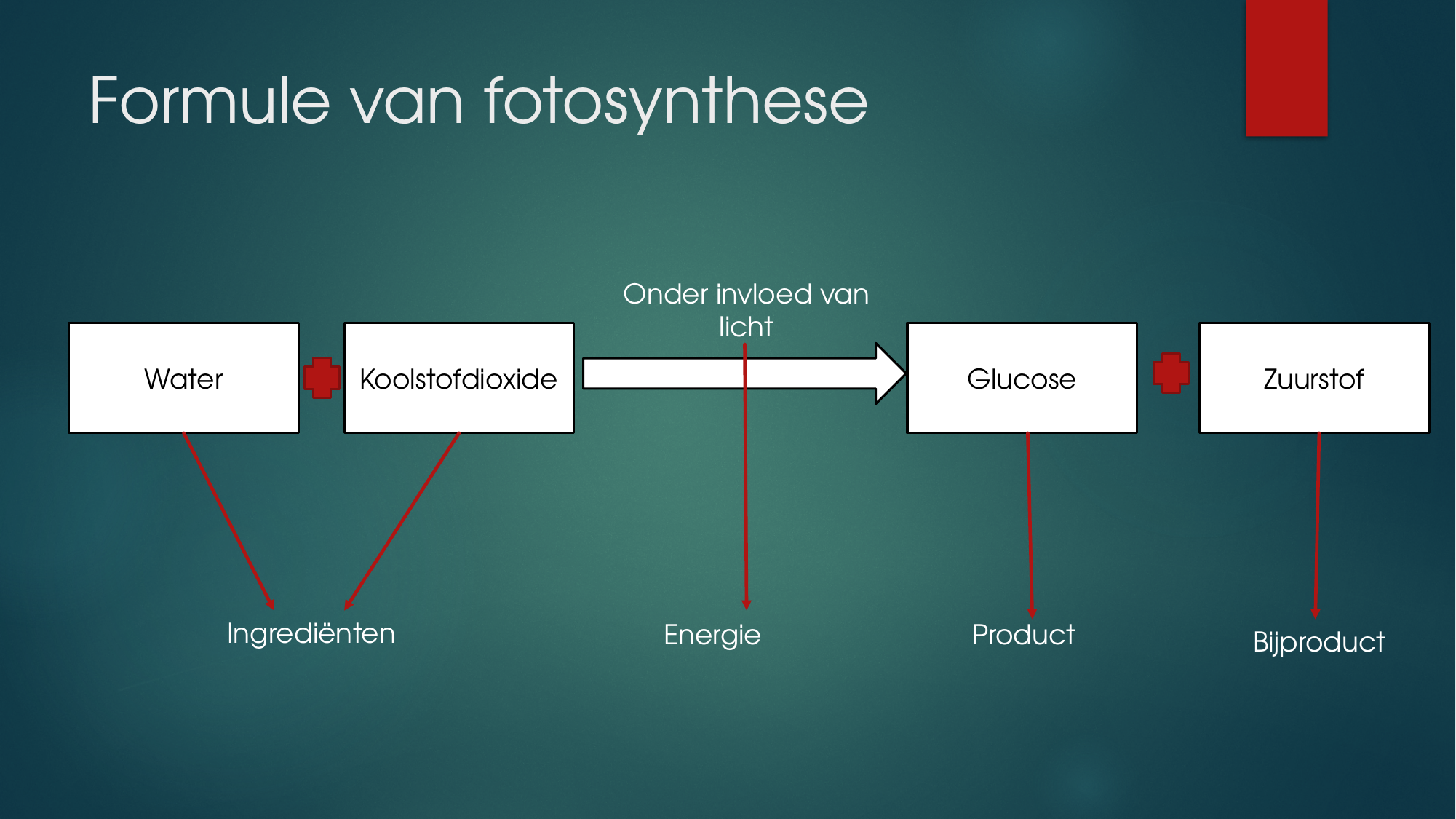

# Formule van fotosynthese
Onder invloed van licht
Water
Koolstofdioxide
Glucose
Zuurstof

Ingrediënten
Energie
Product
Bijproduct